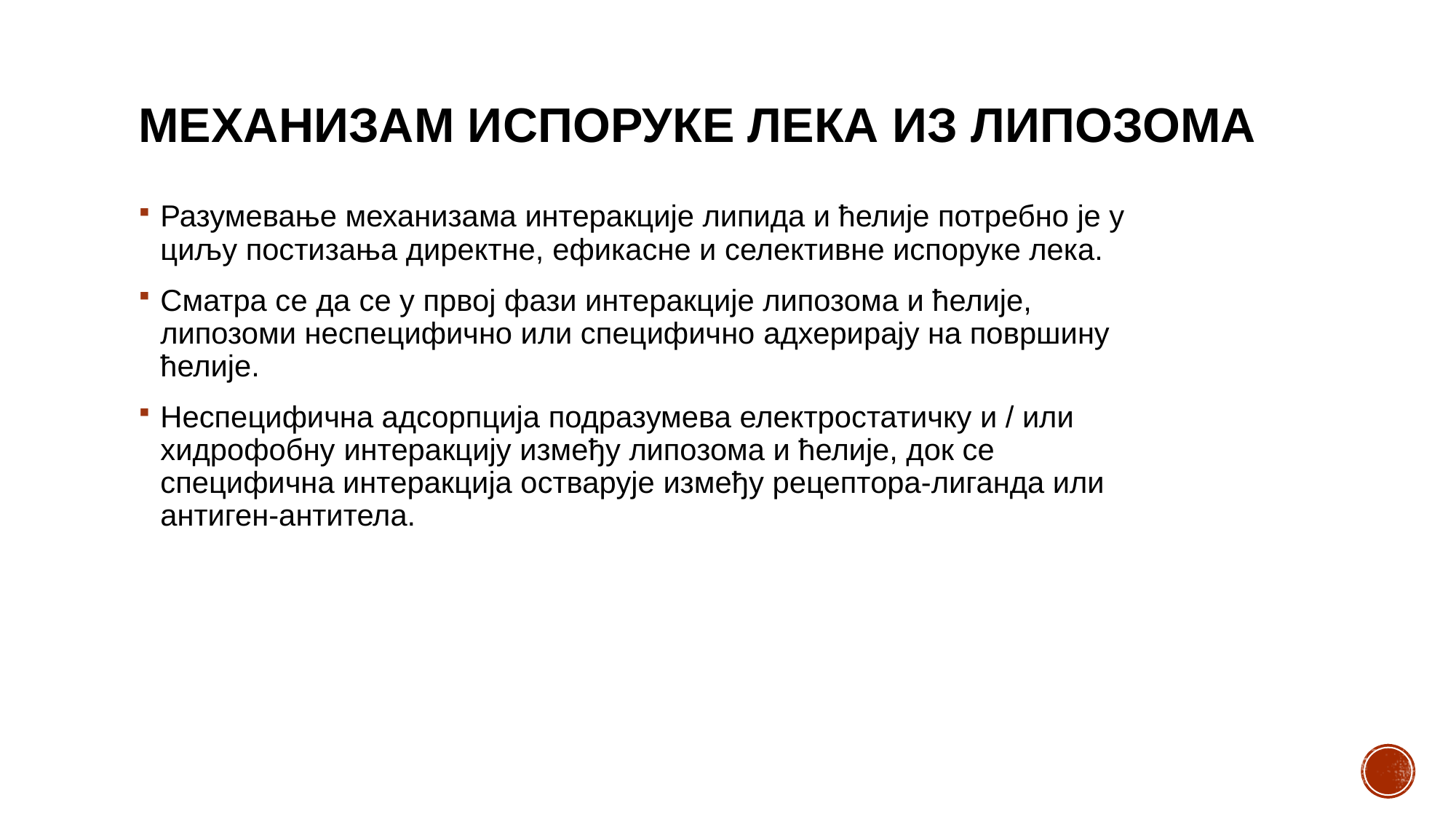

# Механизам испоруке лека из липозома
Разумевање механизама интеракције липида и ћелије потребно је у циљу постизања директне, ефикасне и селективне испоруке лека.
Сматра се да се у првој фази интеракције липозома и ћелије, липозоми неспецифично или специфично адхерирају на површину ћелије.
Неспецифична адсорпција подразумева електростатичку и / или хидрофобну интеракцију између липозома и ћелије, док се специфична интеракција остварује између рецептора-лиганда или антиген-антитела.